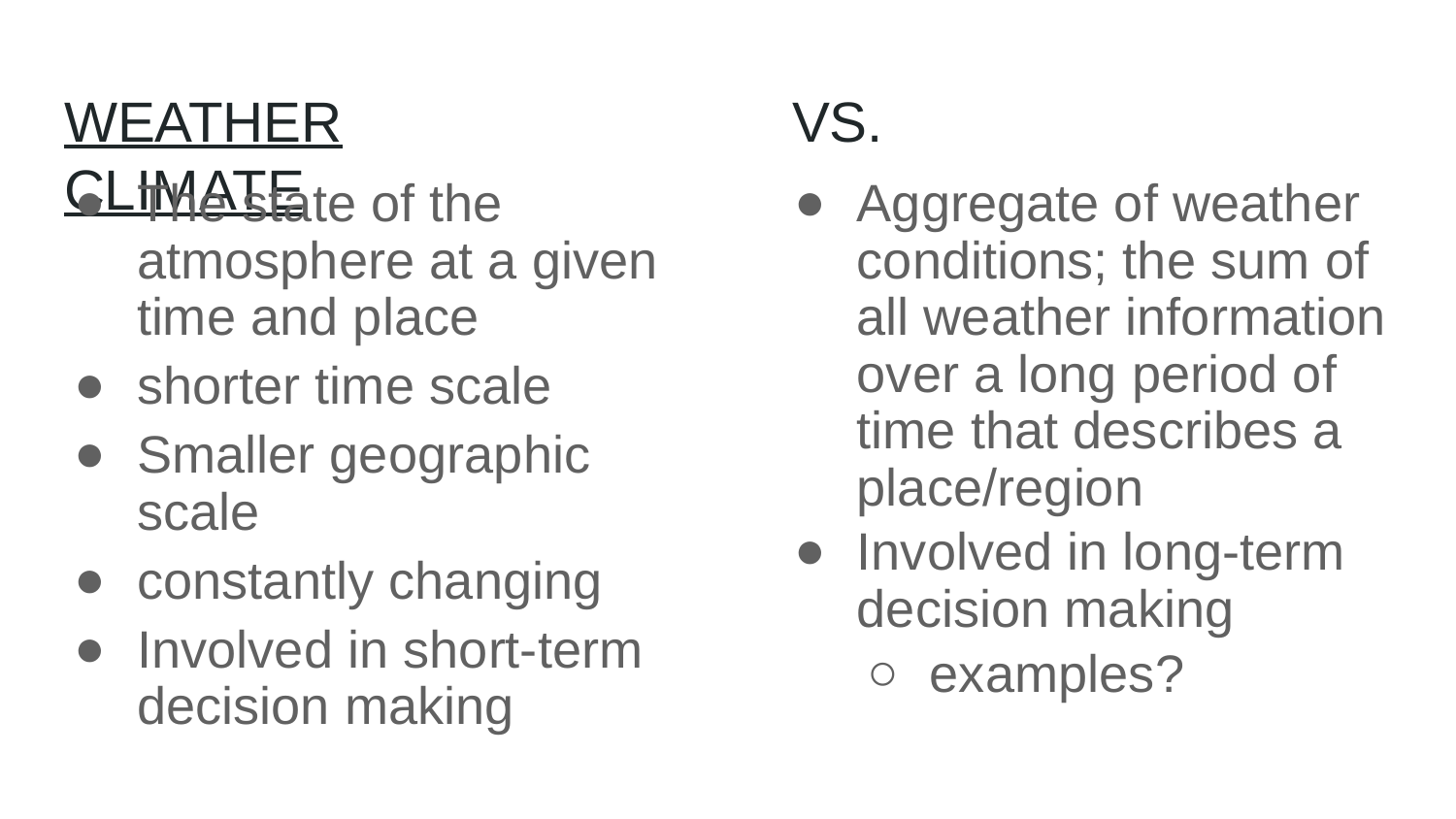

# WEATHER				VS.			CLIMATE
The state of the atmosphere at a given time and place
shorter time scale
Smaller geographic scale
constantly changing
Involved in short-term decision making

Aggregate of weather conditions; the sum of all weather information over a long period of time that describes a place/region
Involved in long-term decision making
examples?